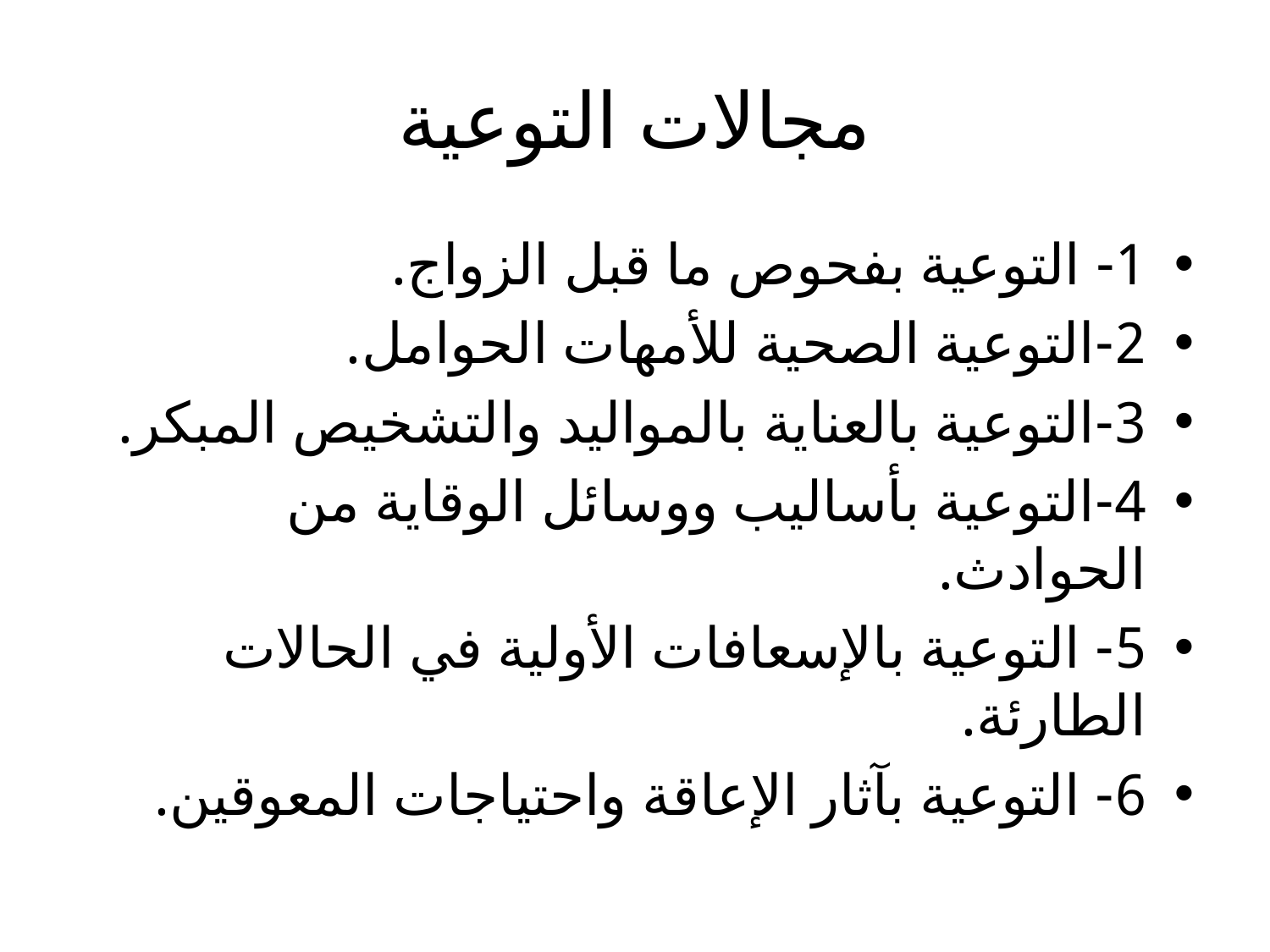

# مجالات التوعية
1- التوعية بفحوص ما قبل الزواج.
2-التوعية الصحية للأمهات الحوامل.
3-التوعية بالعناية بالمواليد والتشخيص المبكر.
4-التوعية بأساليب ووسائل الوقاية من الحوادث.
5- التوعية بالإسعافات الأولية في الحالات الطارئة.
6- التوعية بآثار الإعاقة واحتياجات المعوقين.